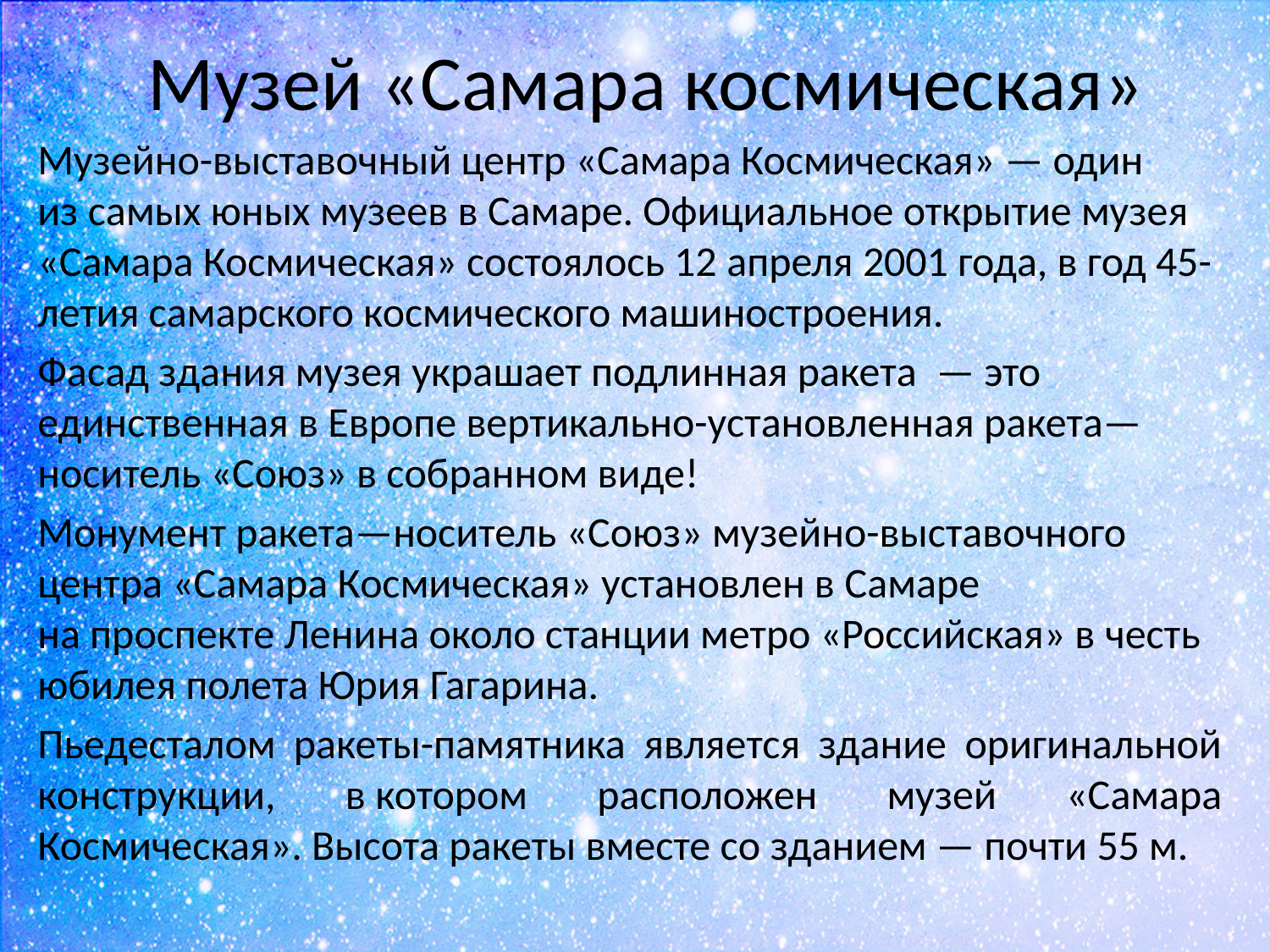

# Музей «Самара космическая»
Музейно-выставочный центр «Самара Космическая» — один из самых юных музеев в Самаре. Официальное открытие музея «Самара Космическая» состоялось 12 апреля 2001 года, в год 45-летия самарского космического машиностроения.
Фасад здания музея украшает подлинная ракета  — это единственная в Европе вертикально-установленная ракета—носитель «Союз» в собранном виде!
Монумент ракета—носитель «Союз» музейно-выставочного центра «Самара Космическая» установлен в Самаре на проспекте Ленина около станции метро «Российская» в честь юбилея полета Юрия Гагарина.
Пьедесталом ракеты-памятника является здание оригинальной конструкции, в котором расположен музей «Самара Космическая». Высота ракеты вместе со зданием — почти 55 м.